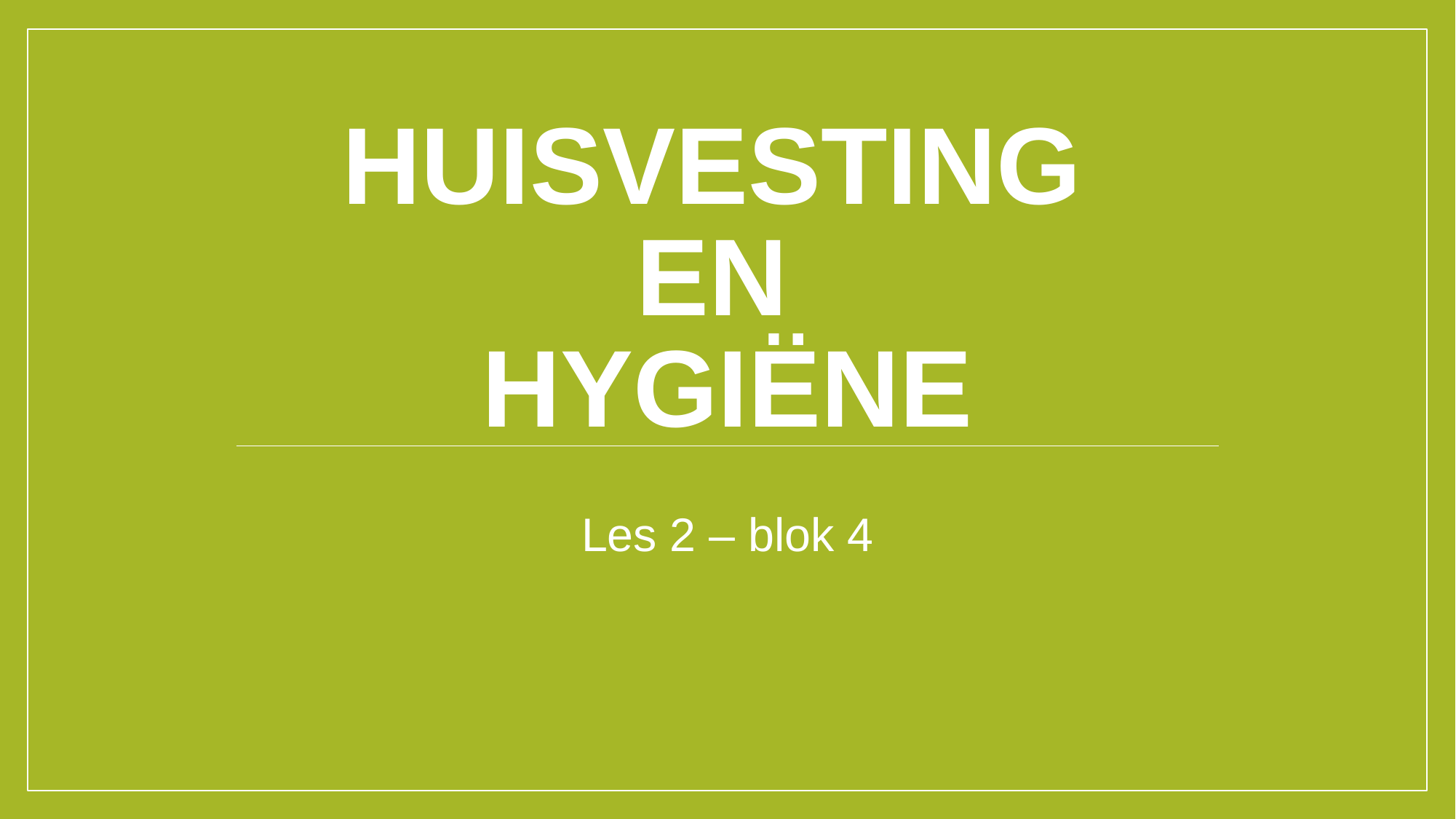

# Huisvesting en Hygiëne
Les 2 – blok 4